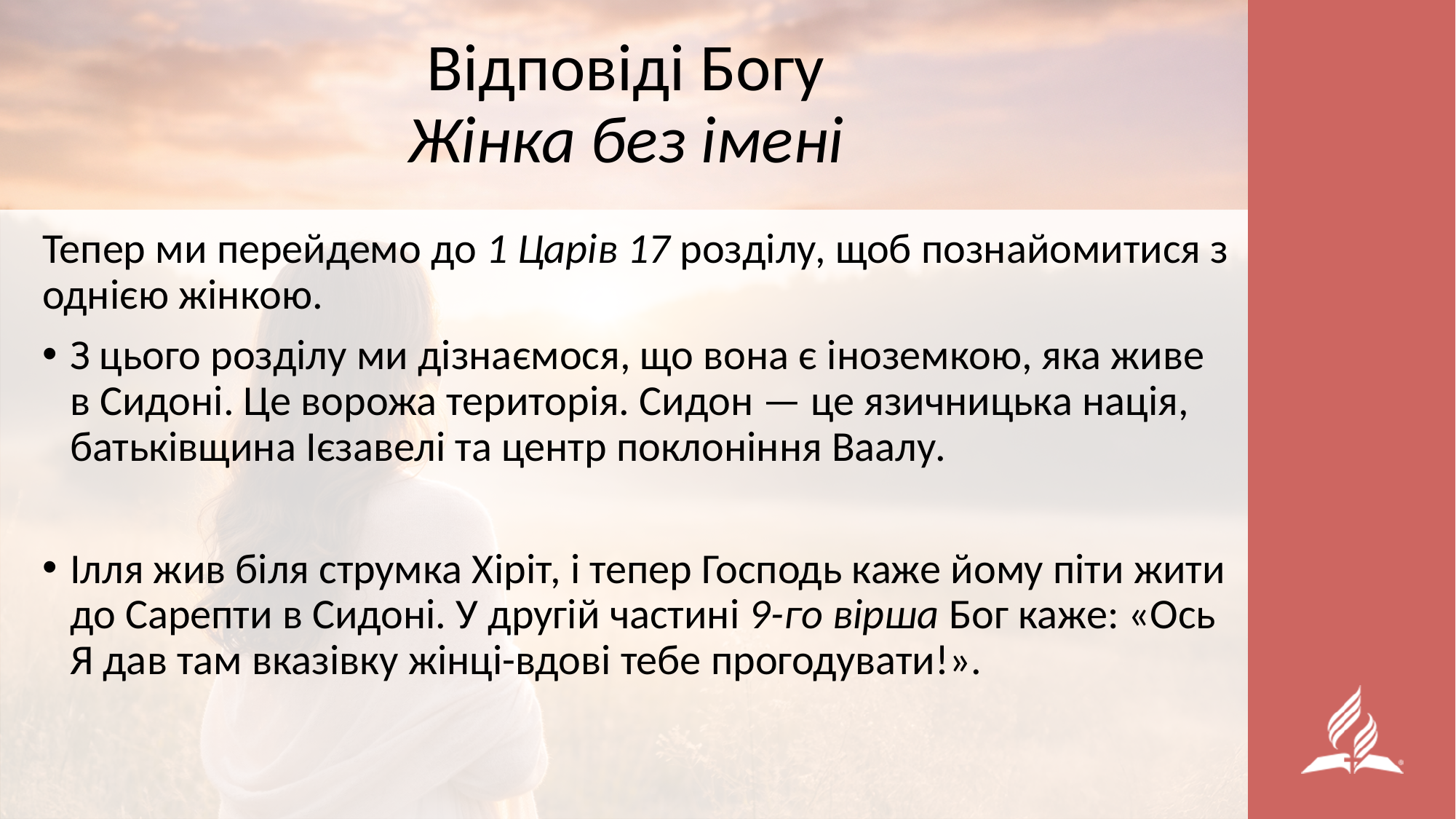

# Відповіді Богу Жінка без імені
Тепер ми перейдемо до 1 Царів 17 розділу, щоб познайомитися з однією жінкою.
З цього розділу ми дізнаємося, що вона є іноземкою, яка живе в Сидоні. Це ворожа територія. Сидон — це язичницька нація, батьківщина Ієзавелі та центр поклоніння Ваалу.

Ілля жив біля струмка Хіріт, і тепер Господь каже йому піти жити до Сарепти в Сидоні. У другій частині 9-го вірша Бог каже: «Ось Я дав там вказівку жінці-вдові тебе прогодувати!».